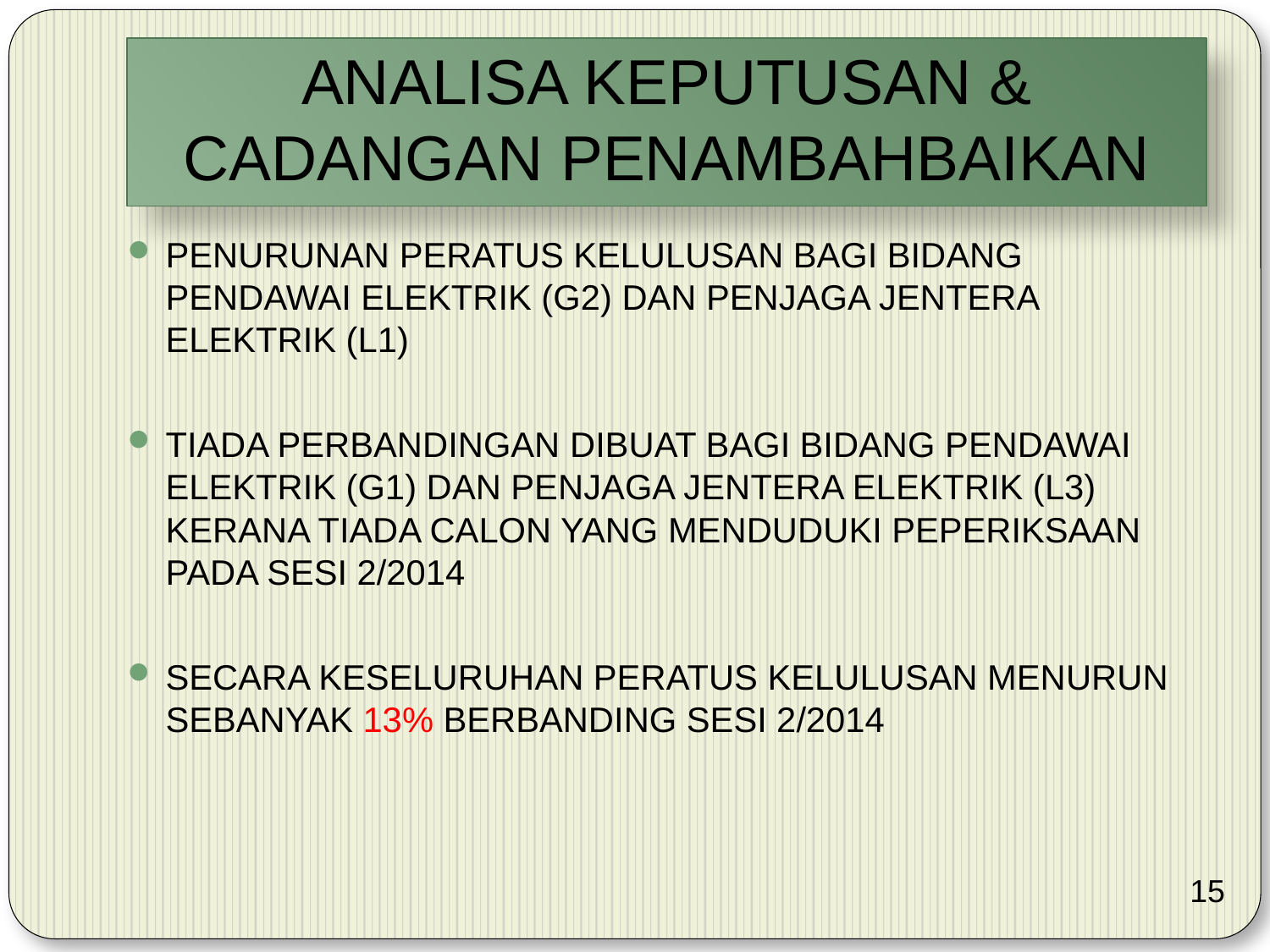

# ANALISA KEPUTUSAN & CADANGAN PENAMBAHBAIKAN
PENURUNAN PERATUS KELULUSAN BAGI BIDANG PENDAWAI ELEKTRIK (G2) DAN PENJAGA JENTERA ELEKTRIK (L1)

TIADA PERBANDINGAN DIBUAT BAGI BIDANG PENDAWAI ELEKTRIK (G1) DAN PENJAGA JENTERA ELEKTRIK (L3) KERANA TIADA CALON YANG MENDUDUKI PEPERIKSAAN PADA SESI 2/2014

SECARA KESELURUHAN PERATUS KELULUSAN MENURUN SEBANYAK 13% BERBANDING SESI 2/2014
15